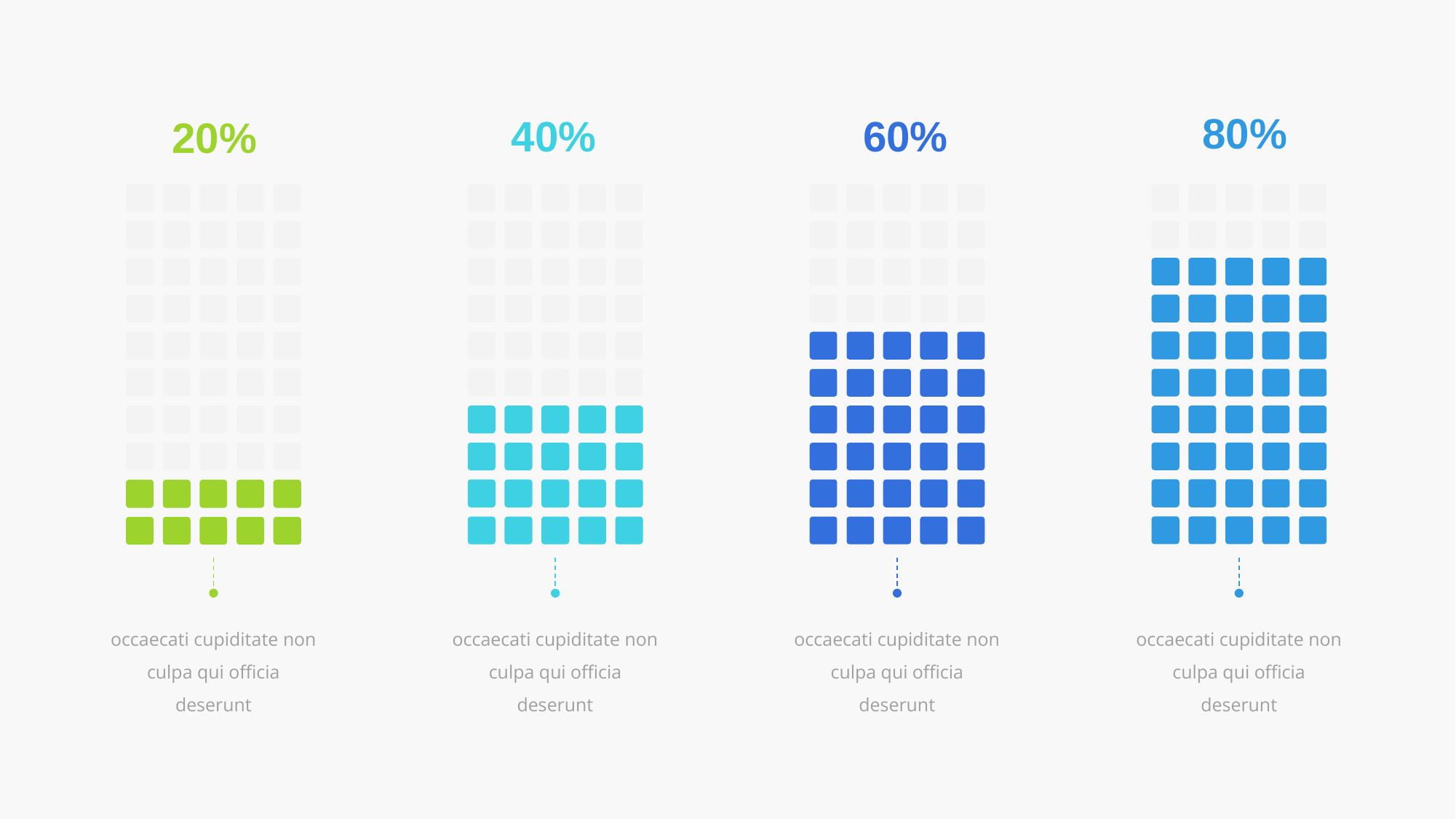

80%
40%
60%
20%

occaecati cupiditate non culpa qui officia deserunt
occaecati cupiditate non culpa qui officia deserunt
occaecati cupiditate non culpa qui officia deserunt
occaecati cupiditate non culpa qui officia deserunt